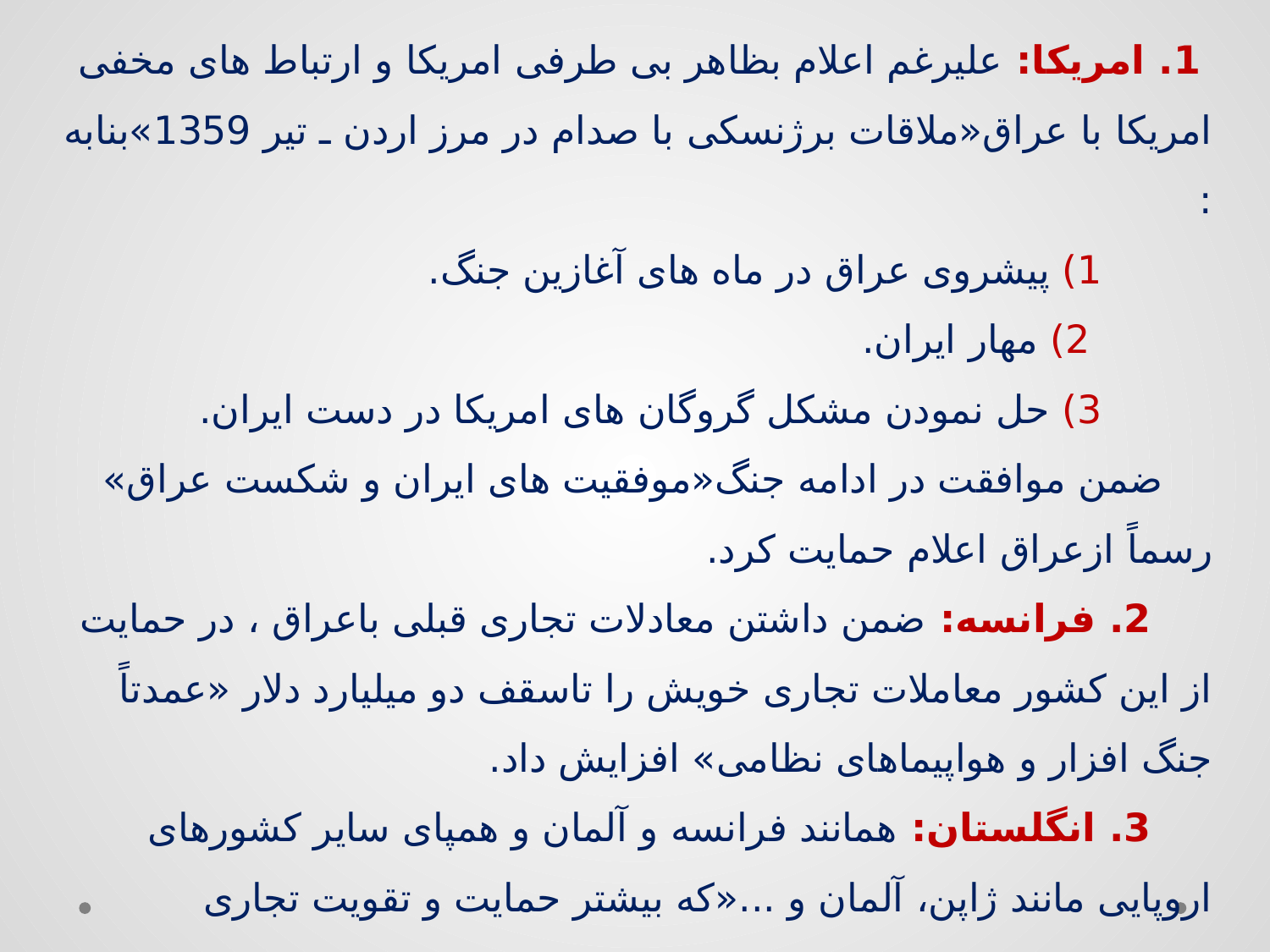

1. امریکا: علیرغم اعلام بظاهر بی طرفی امریکا و ارتباط های مخفی امریکا با عراق«ملاقات برژنسکی با صدام در مرز اردن ـ تیر 1359»بنابه :
         1) پیشروی عراق در ماه های آغازین جنگ.
          2) مهار ایران.
         3) حل نمودن مشکل گروگان های امریکا در دست ایران.
    ضمن موافقت در ادامه جنگ«موفقیت های ایران و شکست عراق» رسماً ازعراق اعلام حمایت کرد.
     2. فرانسه: ضمن داشتن معادلات تجاری قبلی باعراق ، در حمایت از این کشور معاملات تجاری خویش را تاسقف دو میلیارد دلار «عمدتاً جنگ افزار و هواپیماهای نظامی» افزایش داد.
     3. انگلستان: همانند فرانسه و آلمان و همپای سایر کشورهای اروپایی مانند ژاپن، آلمان و ...«که بیشتر حمایت و تقویت تجاری